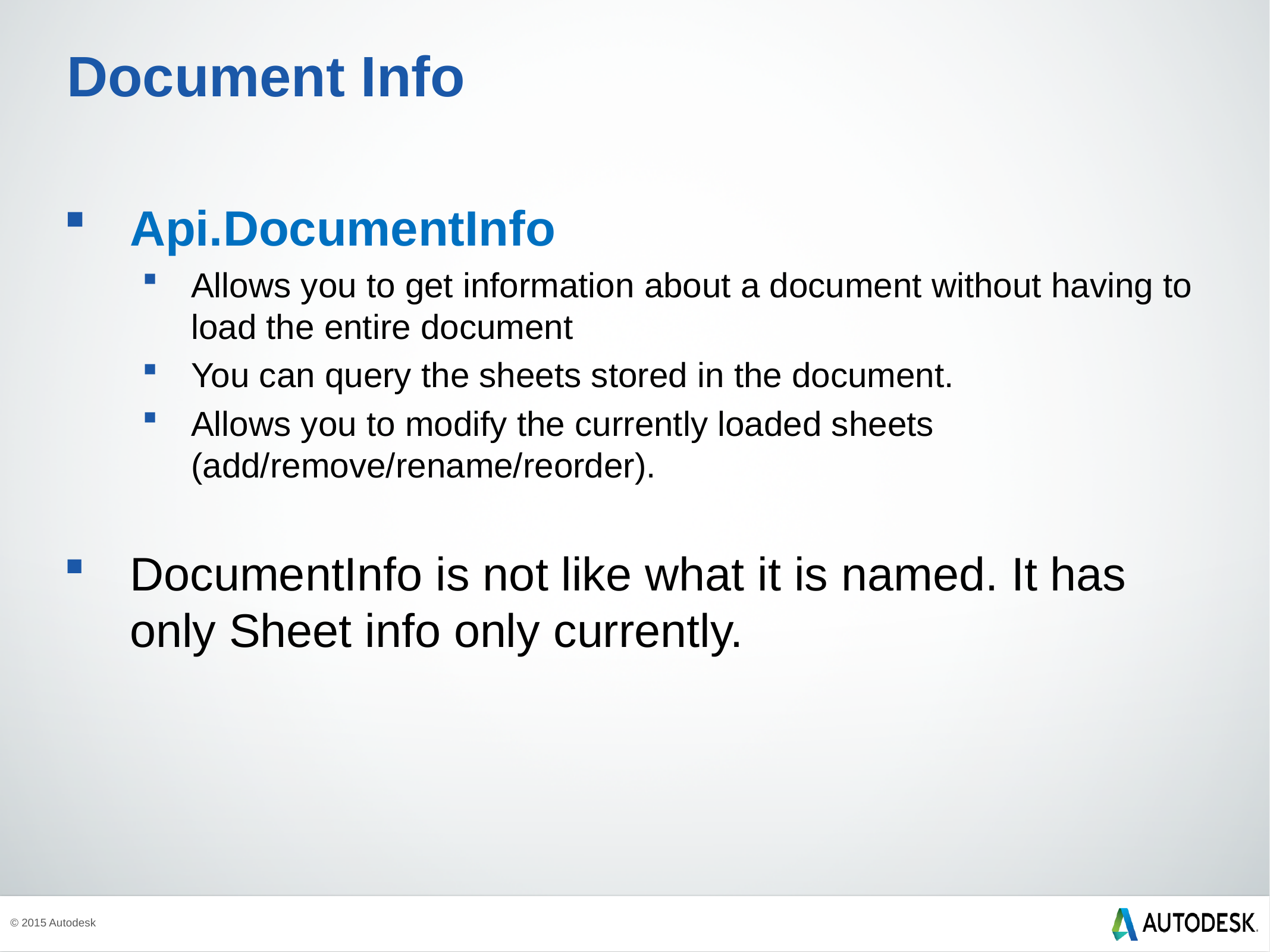

# Document Info

Api.DocumentInfo
Allows you to get information about a document without having to load the entire document
You can query the sheets stored in the document.
Allows you to modify the currently loaded sheets (add/remove/rename/reorder).

DocumentInfo is not like what it is named. It has only Sheet info only currently.